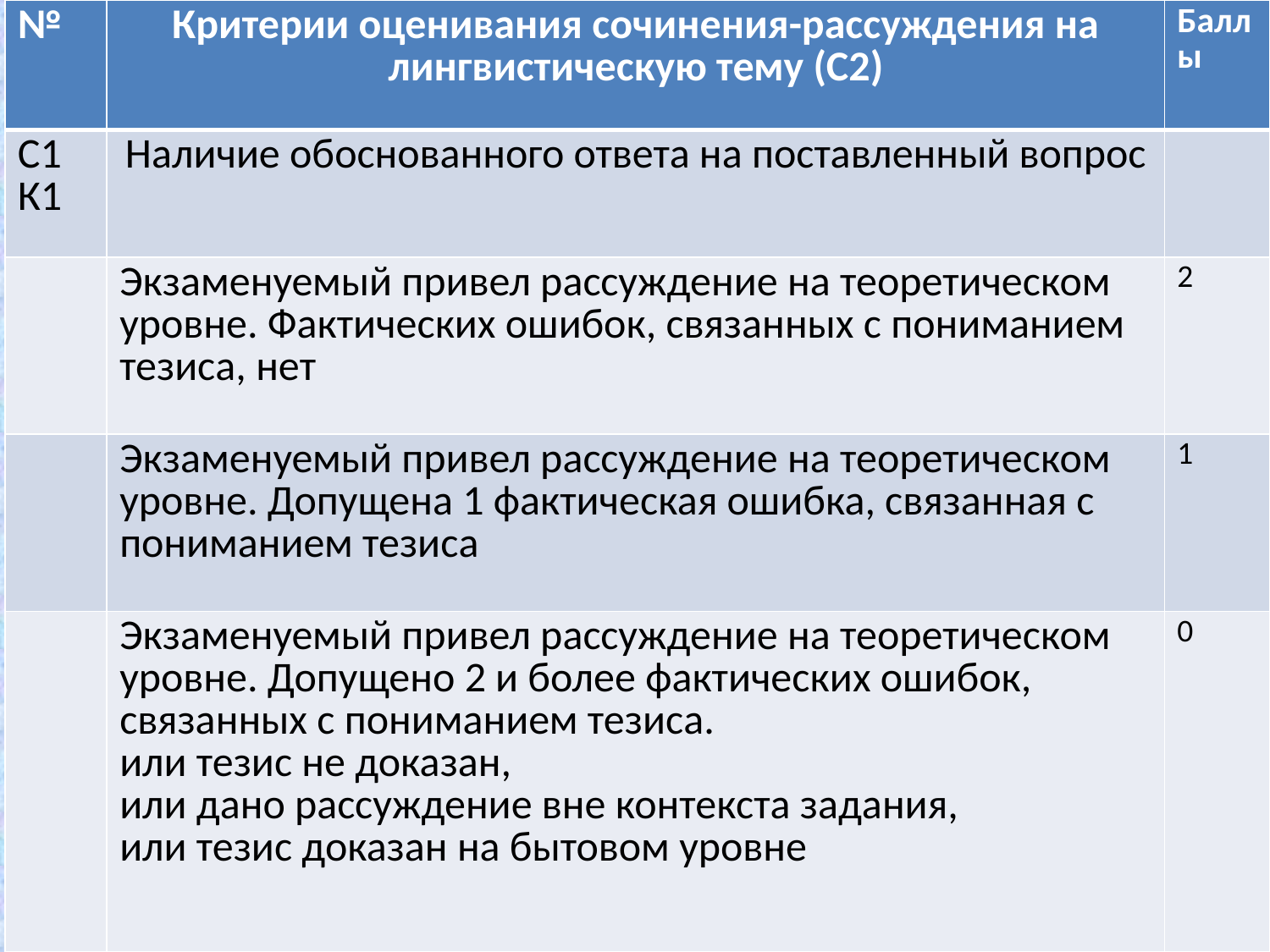

| № | Критерии оценивания сочинения-рассуждения на лингвистическую тему (С2) | Баллы |
| --- | --- | --- |
| С1 К1 | Наличие обоснованного ответа на поставленный вопрос |  |
|  | Экзаменуемый привел рассуждение на теоретическом уровне. Фактических ошибок, связанных с пониманием тезиса, нет | 2 |
|  | Экзаменуемый привел рассуждение на теоретическом уровне. Допущена 1 фактическая ошибка, связанная с пониманием тезиса | 1 |
|  | Экзаменуемый привел рассуждение на теоретическом уровне. Допущено 2 и более фактических ошибок, связанных с пониманием тезиса. или тезис не доказан, или дано рассуждение вне контекста задания, или тезис доказан на бытовом уровне | 0 |